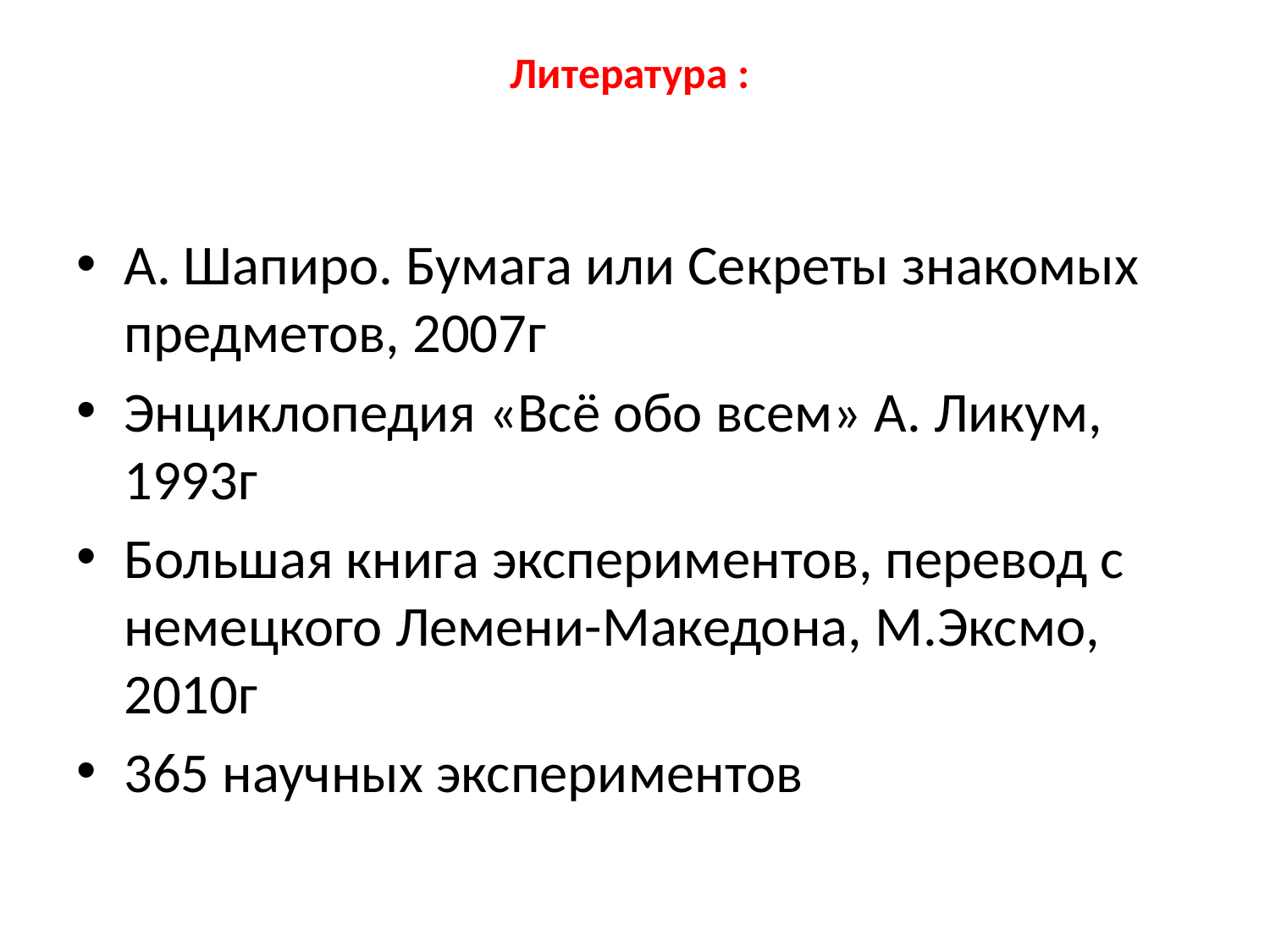

# Литература :
А. Шапиро. Бумага или Секреты знакомых предметов, 2007г
Энциклопедия «Всё обо всем» А. Ликум, 1993г
Большая книга экспериментов, перевод с немецкого Лемени-Македона, М.Эксмо, 2010г
365 научных экспериментов